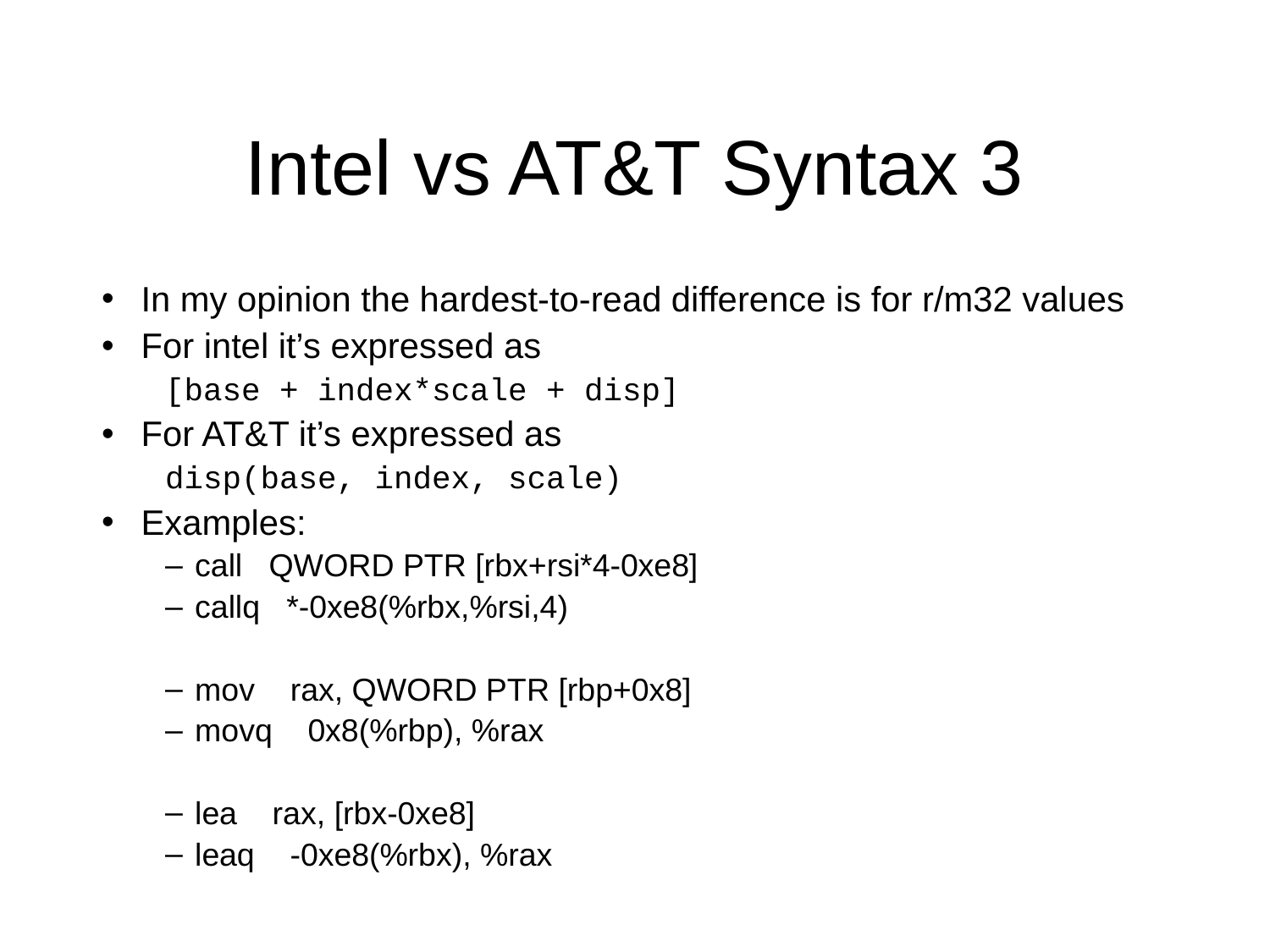

Intel vs AT&T Syntax 3
In my opinion the hardest-to-read difference is for r/m32 values
For intel it’s expressed as
[base + index*scale + disp]
For AT&T it’s expressed as
disp(base, index, scale)
Examples:
call   QWORD PTR [rbx+rsi*4-0xe8]
callq   *-0xe8(%rbx,%rsi,4)

mov    rax, QWORD PTR [rbp+0x8]
movq    0x8(%rbp), %rax

lea    rax, [rbx-0xe8]
leaq    -0xe8(%rbx), %rax